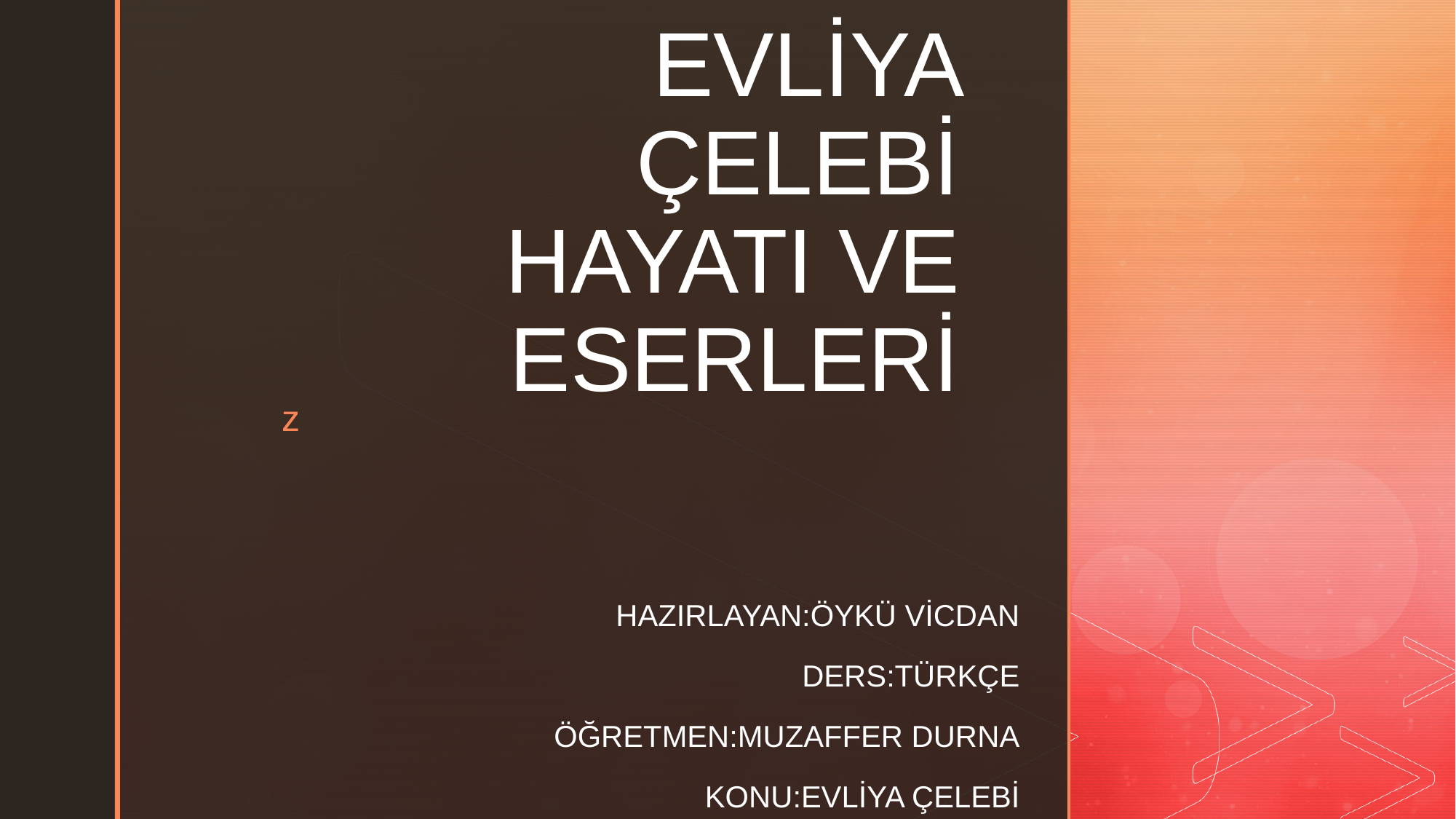

# EVLİYA ÇELEBİ HAYATI VE ESERLERİ
HAZIRLAYAN:ÖYKÜ VİCDAN
DERS:TÜRKÇE
ÖĞRETMEN:MUZAFFER DURNA
KONU:EVLİYA ÇELEBİ